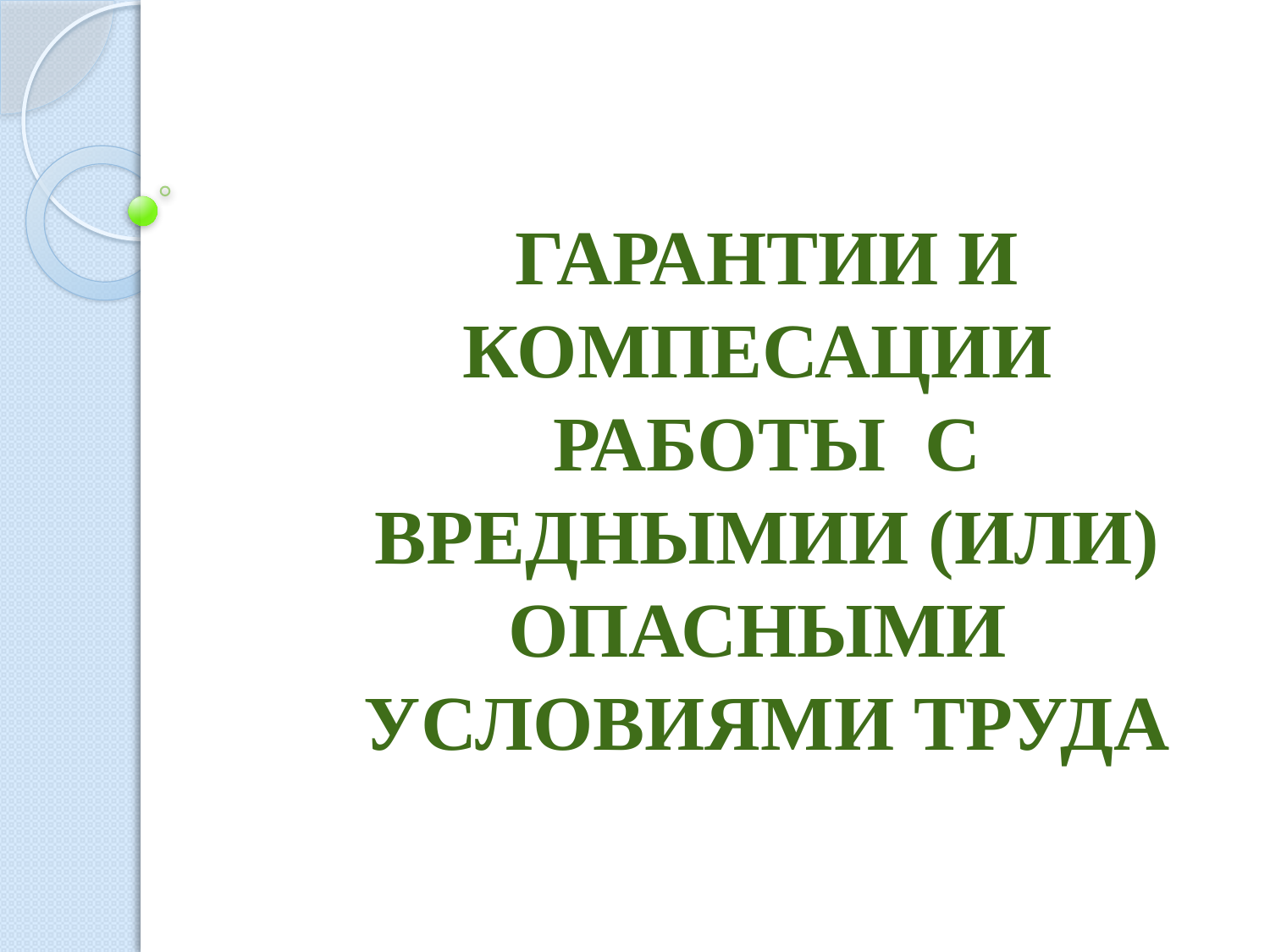

# ГАРАНТИИ И КОМПЕСАЦИИ РАБОТЫ  С ВРЕДНЫМИИ (ИЛИ) ОПАСНЫМИ  УСЛОВИЯМИ ТРУДА